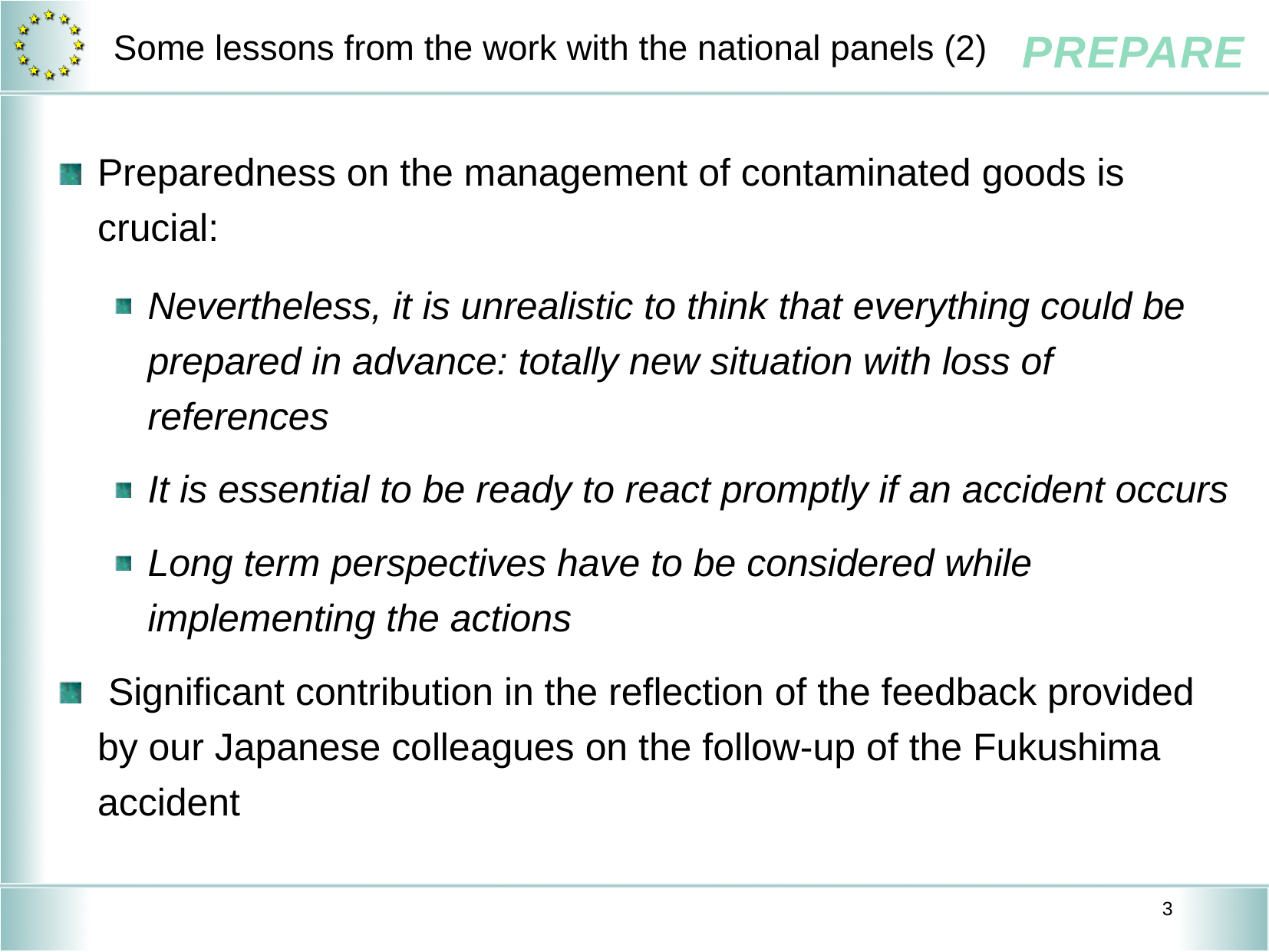

# Some lessons from the work with the national panels (2)
Preparedness on the management of contaminated goods is crucial:
Nevertheless, it is unrealistic to think that everything could be prepared in advance: totally new situation with loss of references
It is essential to be ready to react promptly if an accident occurs
Long term perspectives have to be considered while implementing the actions
 Significant contribution in the reflection of the feedback provided by our Japanese colleagues on the follow-up of the Fukushima accident